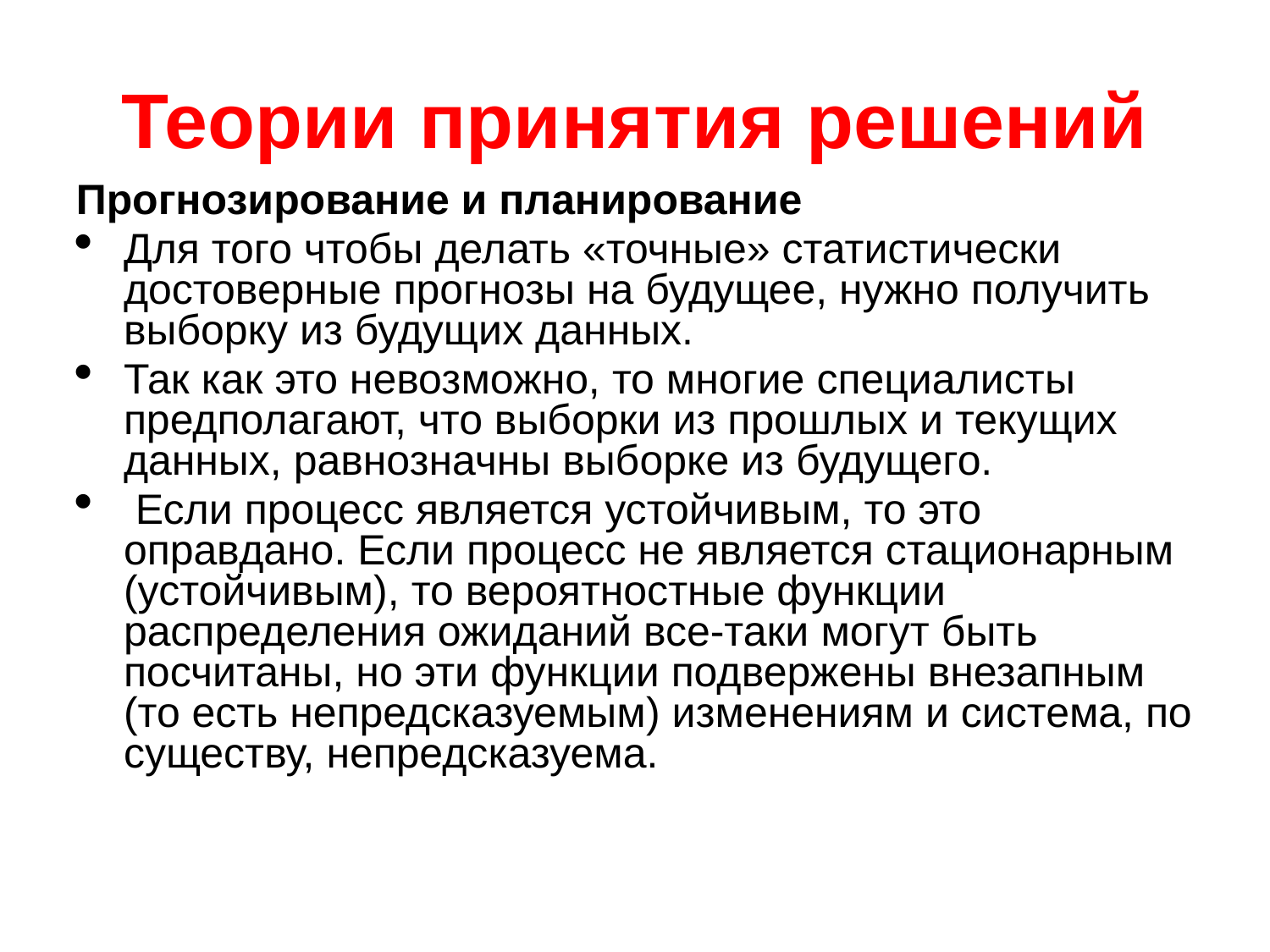

Теории принятия решений
Прогнозирование и планирование
Для того чтобы делать «точные» статистически достоверные прогнозы на будущее, нужно получить выборку из будущих данных.
Так как это невозможно, то многие специалисты предполагают, что выборки из прошлых и текущих данных, равнозначны выборке из будущего.
 Если процесс является устойчивым, то это оправдано. Если процесс не является стационарным (устойчивым), то вероятностные функции распределения ожиданий все-таки могут быть посчитаны, но эти функции подвержены внезапным (то есть непредсказуемым) изменениям и система, по существу, непредсказуема.